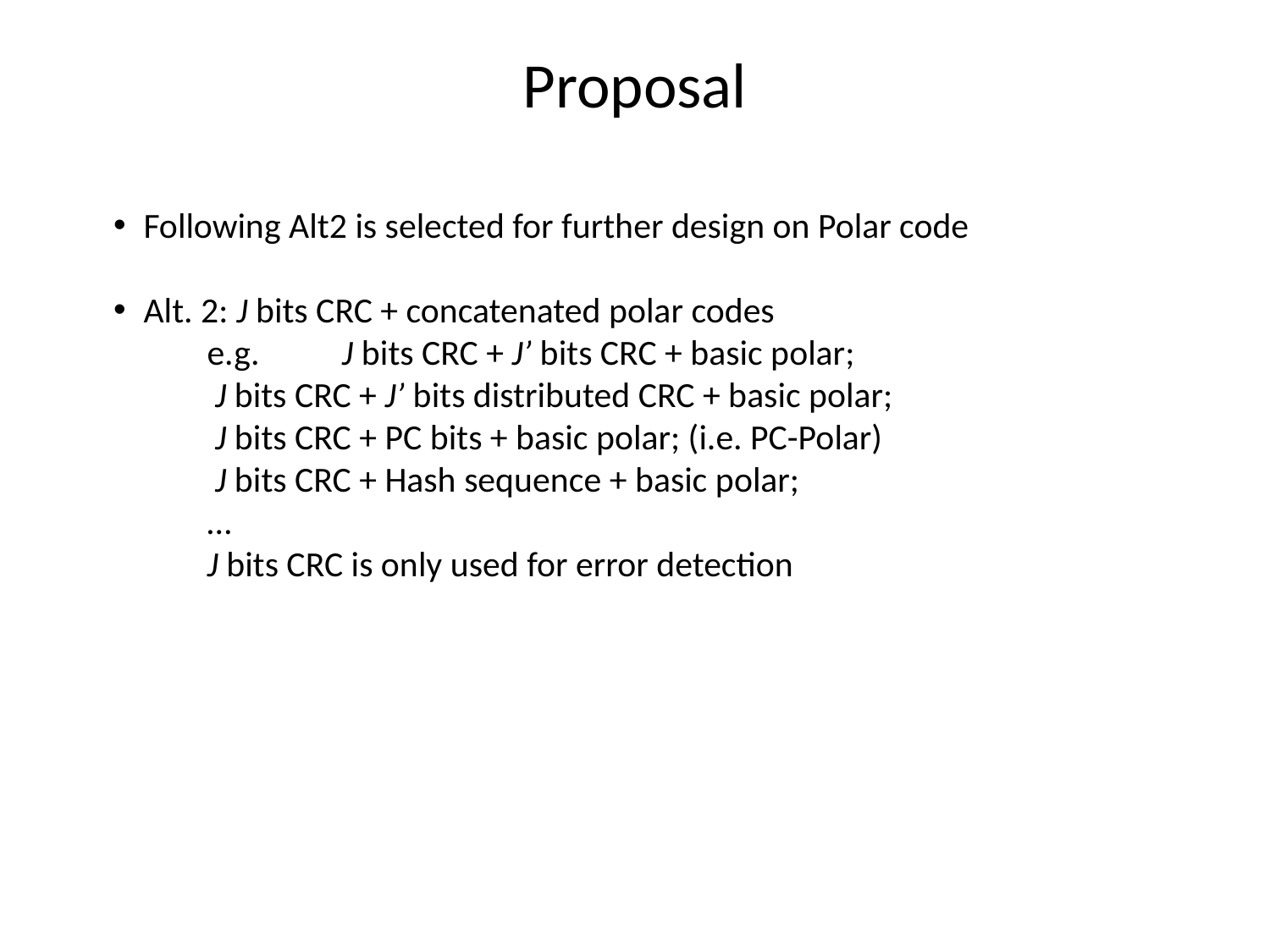

Proposal
Following Alt2 is selected for further design on Polar code

Alt. 2: J bits CRC + concatenated polar codes
e.g.	 J bits CRC + J’ bits CRC + basic polar;
            	 J bits CRC + J’ bits distributed CRC + basic polar;
           	 J bits CRC + PC bits + basic polar; (i.e. PC-Polar)
           	 J bits CRC + Hash sequence + basic polar;
	…
J bits CRC is only used for error detection